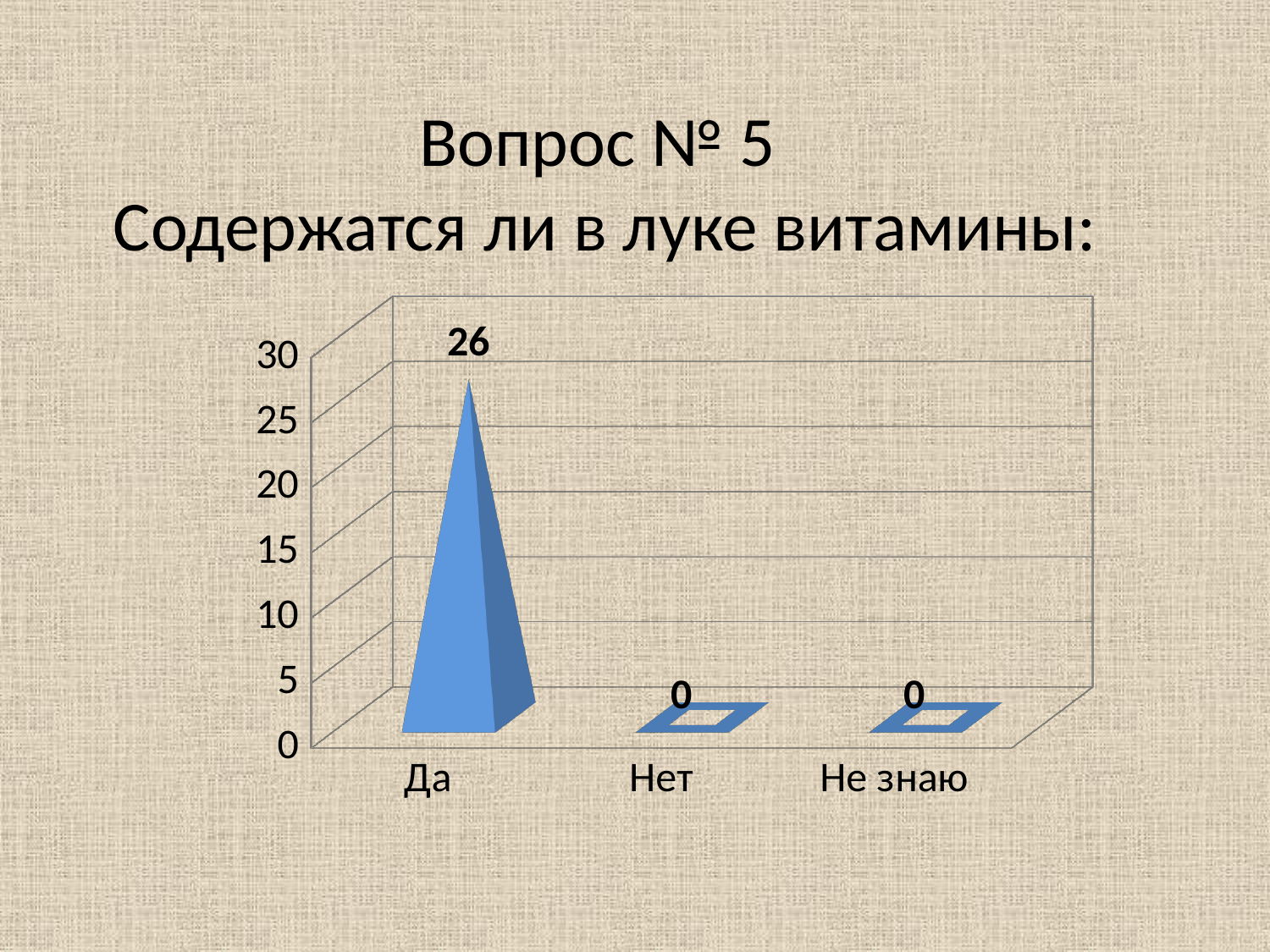

Вопрос № 5
Содержатся ли в луке витамины:

[unsupported chart]